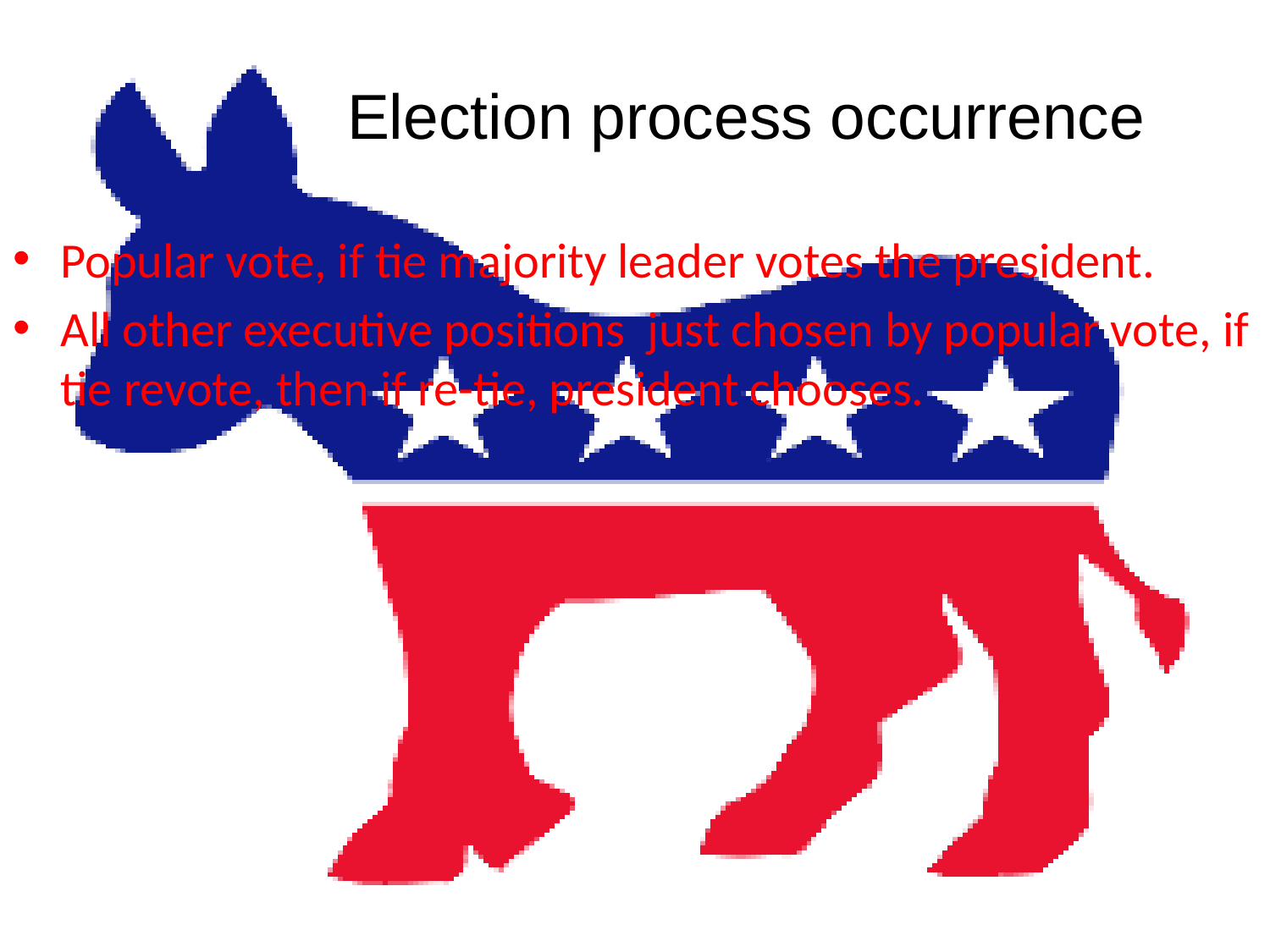

# Election process occurrence
Popular vote, if tie majority leader votes the president.
All other executive positions  just chosen by popular vote, if tie revote, then if re-tie, president chooses.